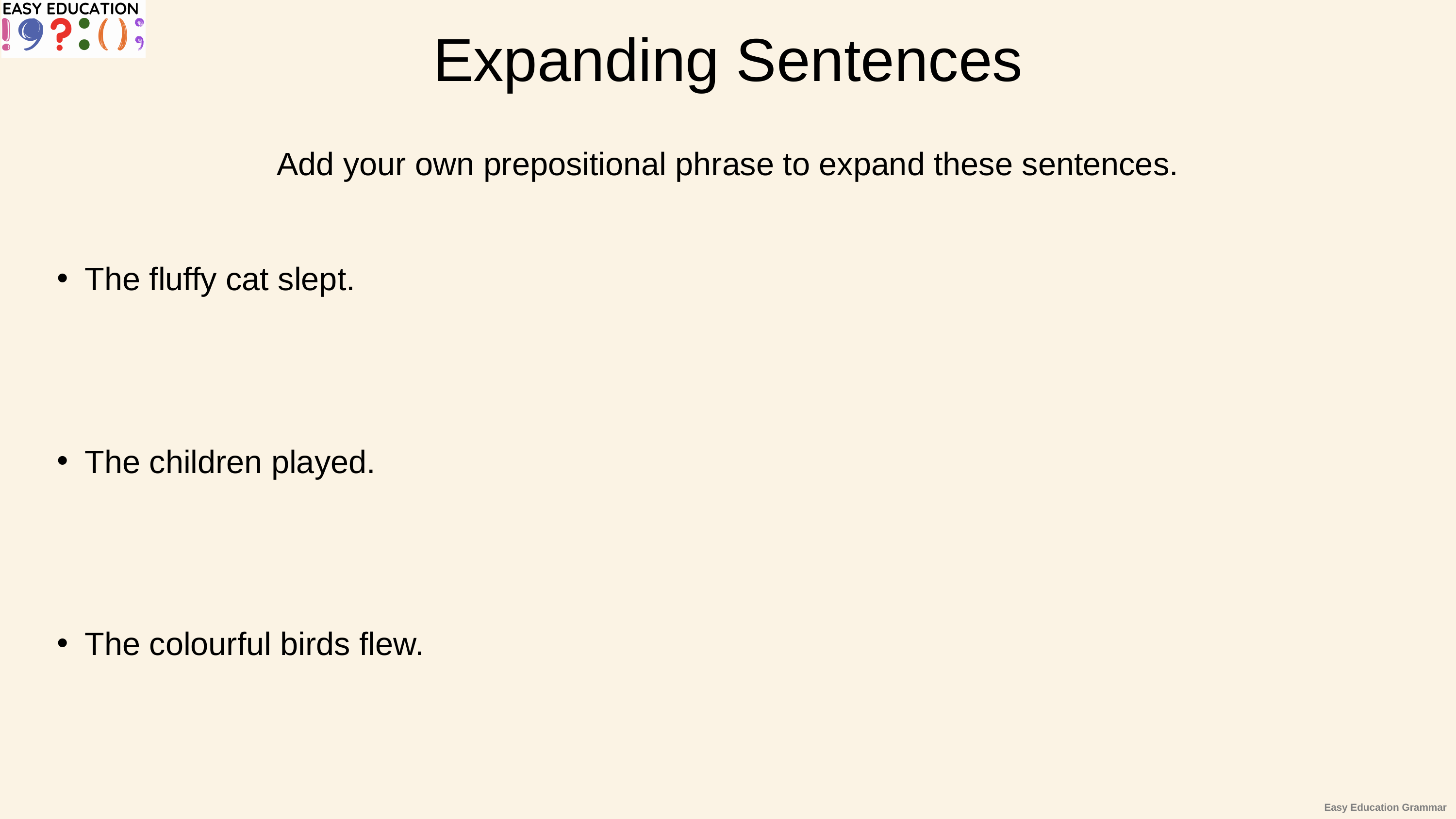

Expanding Sentences
Add your own prepositional phrase to expand these sentences.
The fluffy cat slept.
The children played.
The colourful birds flew.